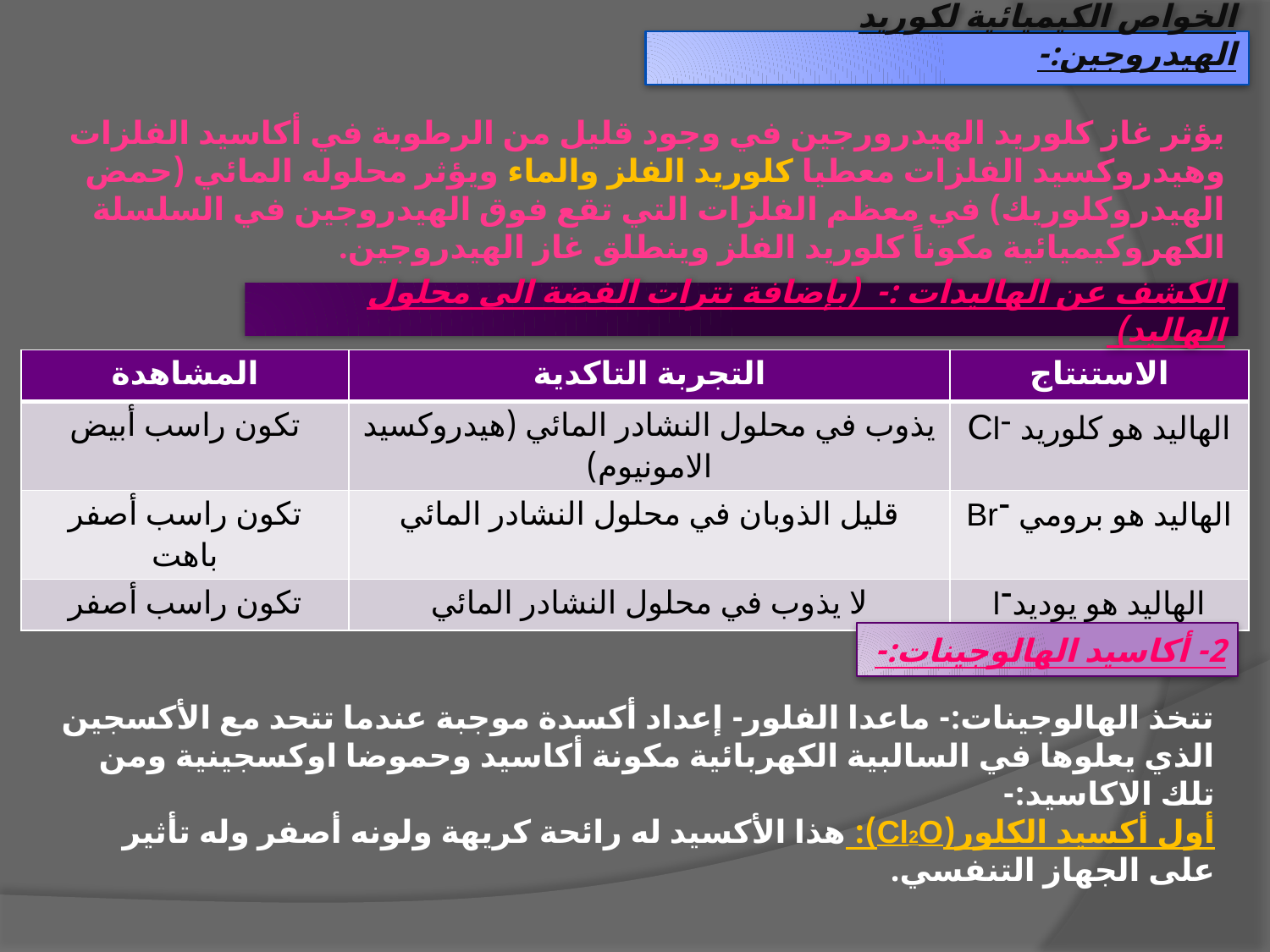

الخواص الكيميائية لكوريد الهيدروجين:-

يؤثر غاز كلوريد الهيدرورجين في وجود قليل من الرطوبة في أكاسيد الفلزات وهيدروكسيد الفلزات معطيا كلوريد الفلز والماء ويؤثر محلوله المائي (حمض الهيدروكلوريك) في معظم الفلزات التي تقع فوق الهيدروجين في السلسلة الكهروكيميائية مكوناً كلوريد الفلز وينطلق غاز الهيدروجين.
الكشف عن الهاليدات :-  (بإضافة نترات الفضة الى محلول الهاليد)
| المشاهدة | التجربة التاكدية | الاستنتاج |
| --- | --- | --- |
| تكون راسب أبيض | يذوب في محلول النشادر المائي (هيدروكسيد الامونيوم) | الهاليد هو كلوريد ־Cl |
| تكون راسب أصفر باهت | قليل الذوبان في محلول النشادر المائي | الهاليد هو برومي ־Br |
| تكون راسب أصفر | لا يذوب في محلول النشادر المائي | الهاليد هو يوديد־l |
2- أكاسيد الهالوجينات:-
تتخذ الهالوجينات:- ماعدا الفلور- إعداد أكسدة موجبة عندما تتحد مع الأكسجين الذي يعلوها في السالبية الكهربائية مكونة أكاسيد وحموضا اوكسجينية ومن تلك الاكاسيد:-
أول أكسيد الكلور(Cl2O): هذا الأكسيد له رائحة كريهة ولونه أصفر وله تأثير على الجهاز التنفسي.